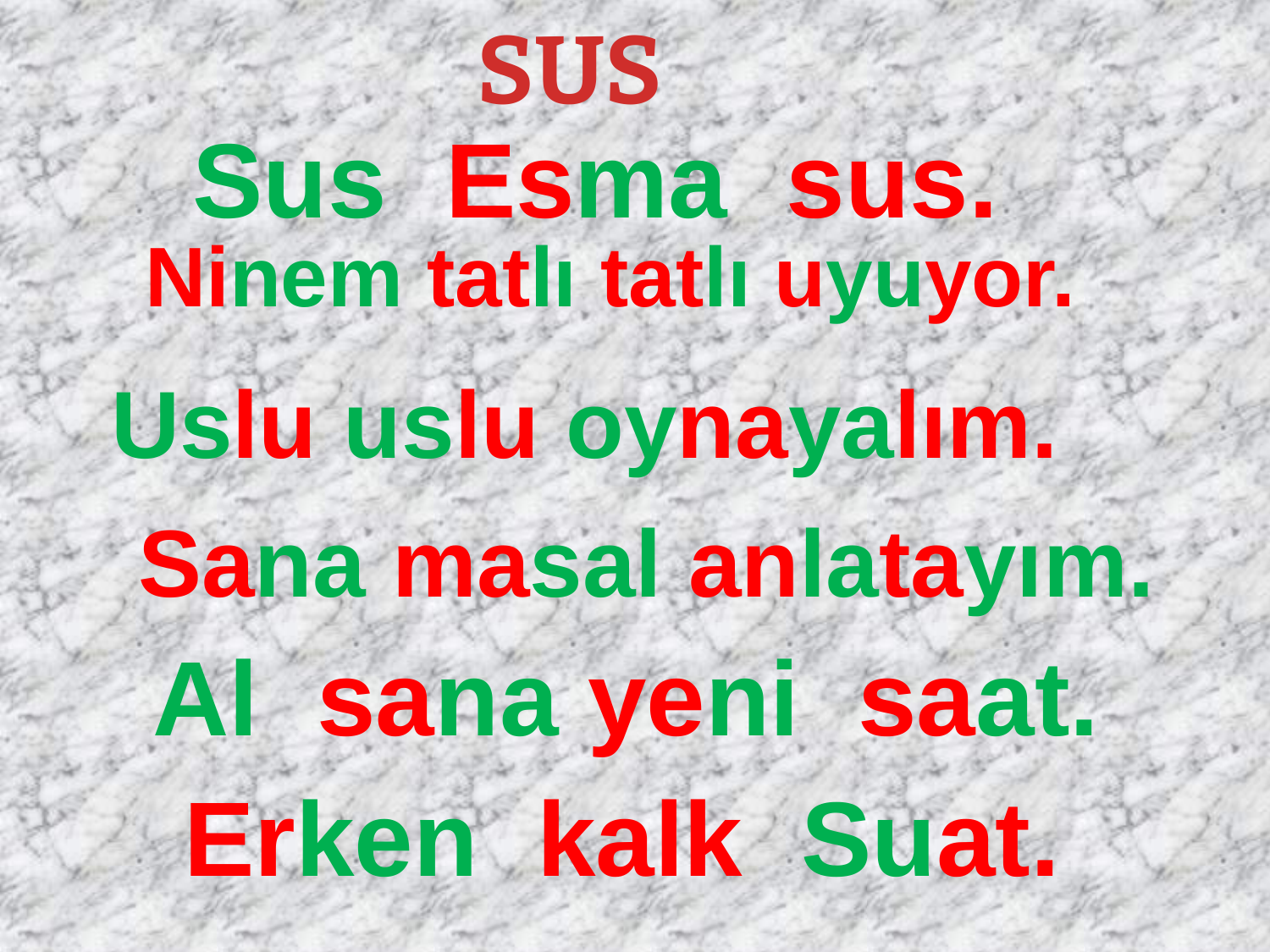

SUS
Sus  Esma  sus.
Ninem tatlı tatlı uyuyor.
Uslu uslu oynayalım.
Sana masal anlatayım.
Al  sana yeni  saat.
Erken  kalk  Suat.